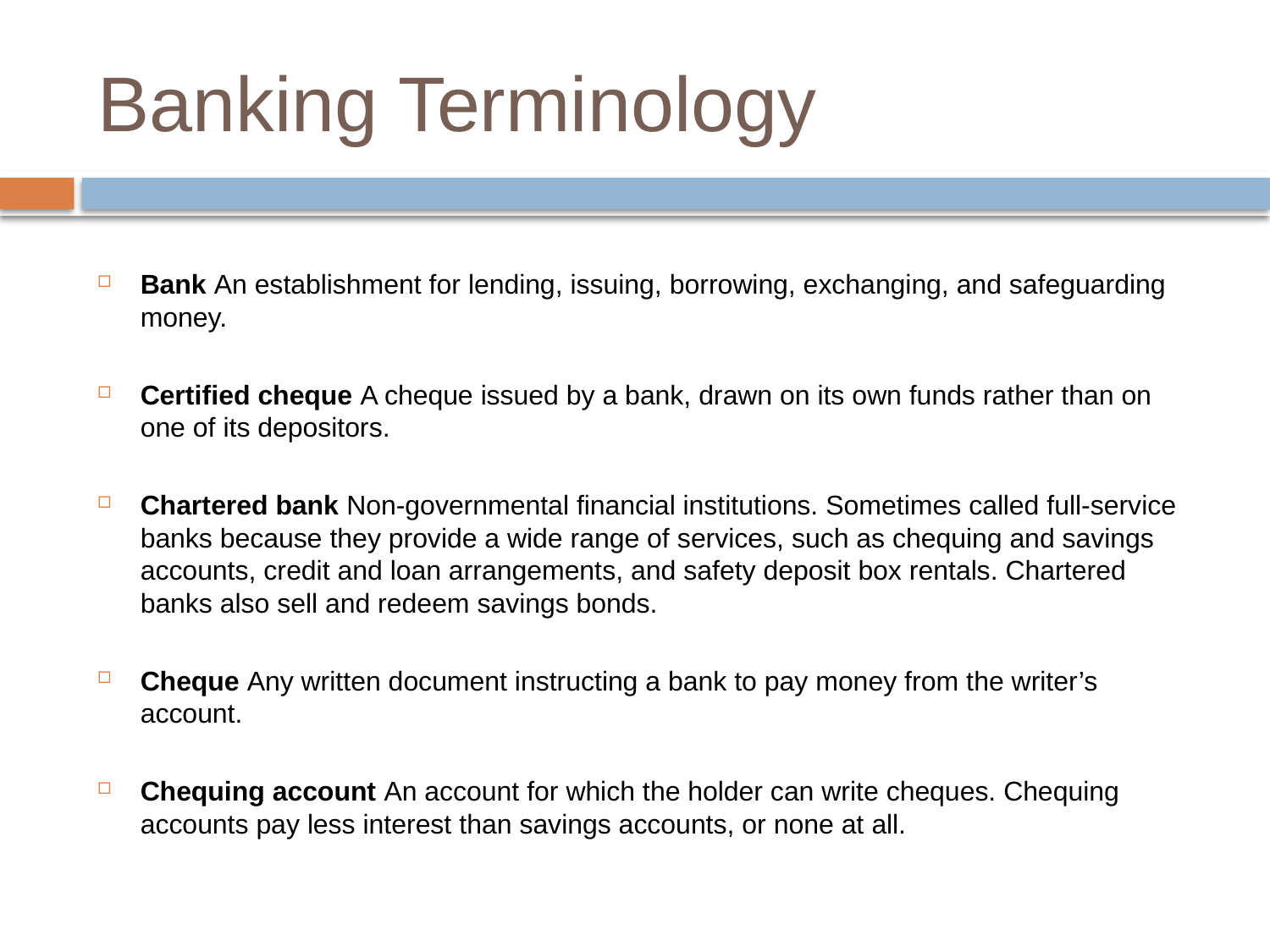

# Banking Terminology

Bank An establishment for lending, issuing, borrowing, exchanging, and safeguarding money.

Certified cheque A cheque issued by a bank, drawn on its own funds rather than on one of its depositors.

Chartered bank Non-governmental financial institutions. Sometimes called full-service banks because they provide a wide range of services, such as chequing and savings accounts, credit and loan arrangements, and safety deposit box rentals. Chartered banks also sell and redeem savings bonds.

Cheque Any written document instructing a bank to pay money from the writer’s account.

Chequing account An account for which the holder can write cheques. Chequing  accounts pay less interest than savings accounts, or none at all.